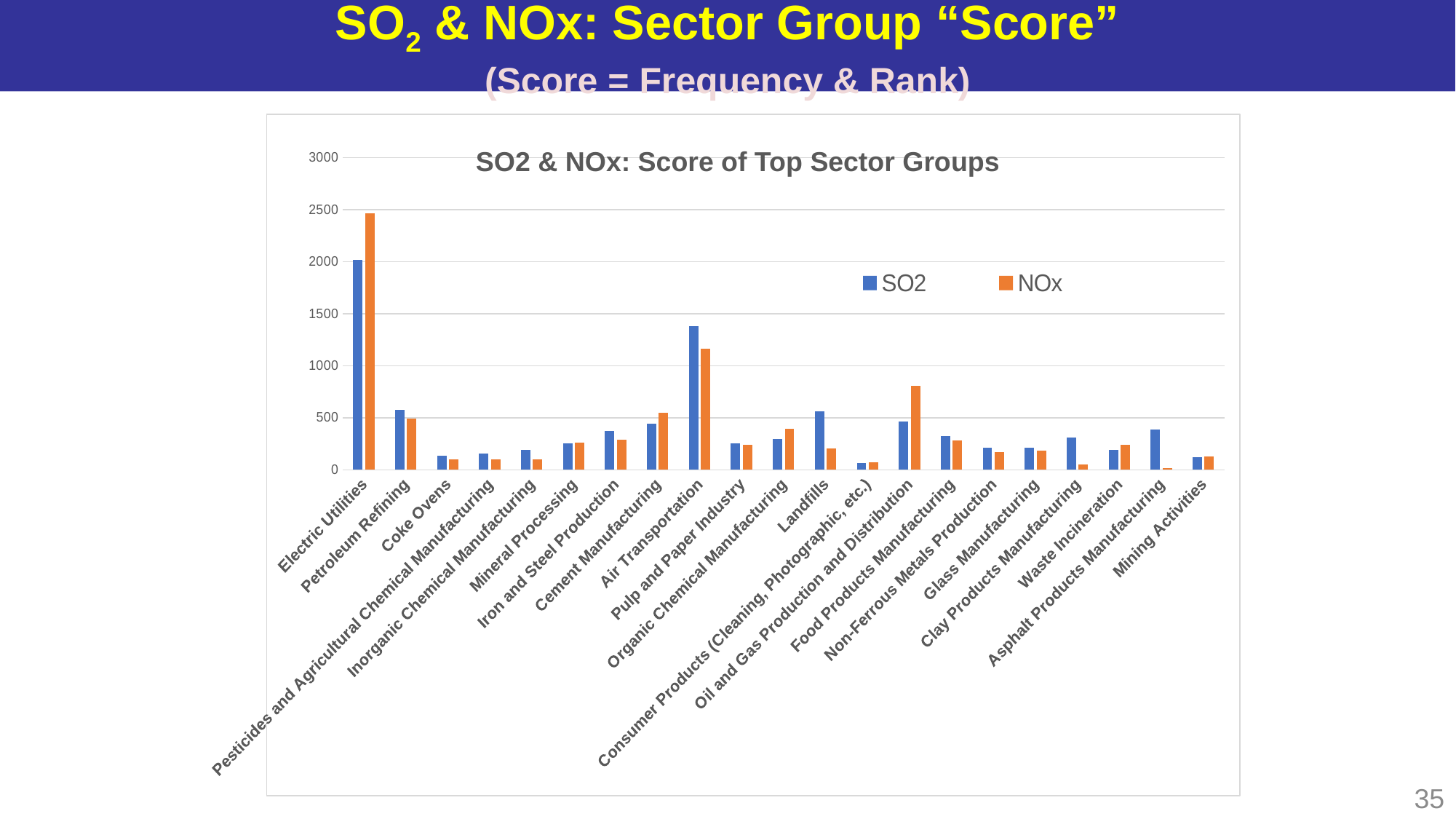

# SO2 & NOx: Sector Group “Score” (Score = Frequency & Rank)

### Chart:

| Category |  |  |
|---|---|---|
| Electric Utilities | 2014.0 | 2463.0 |
| Petroleum Refining | 574.0 | 492.0 |
| Coke Ovens | 132.0 | 100.0 |
| Pesticides and Agricultural Chemical Manufacturing | 153.0 | 102.0 |
| Inorganic Chemical Manufacturing | 190.0 | 97.0 |
| Mineral Processing | 256.0 | 263.0 |
| Iron and Steel Production | 375.0 | 287.0 |
| Cement Manufacturing | 444.0 | 547.0 |
| Air Transportation | 1380.0 | 1163.0 |
| Pulp and Paper Industry | 251.0 | 237.0 |
| Organic Chemical Manufacturing | 299.0 | 397.0 |
| Landfills | 563.0 | 208.0 |
| Consumer Products (Cleaning, Photographic, etc.) | 66.0 | 73.0 |
| Oil and Gas Production and Distribution | 466.0 | 806.0 |
| Food Products Manufacturing | 327.0 | 283.0 |
| Non-Ferrous Metals Production | 212.0 | 172.0 |
| Glass Manufacturing | 210.0 | 183.0 |
| Clay Products Manufacturing | 311.0 | 53.0 |
| Waste Incineration | 189.0 | 242.0 |
| Asphalt Products Manufacturing | 389.0 | 17.0 |
| Mining Activities | 120.0 | 131.0 |
SO2 & NOx: Score of Top Sector Groups
35